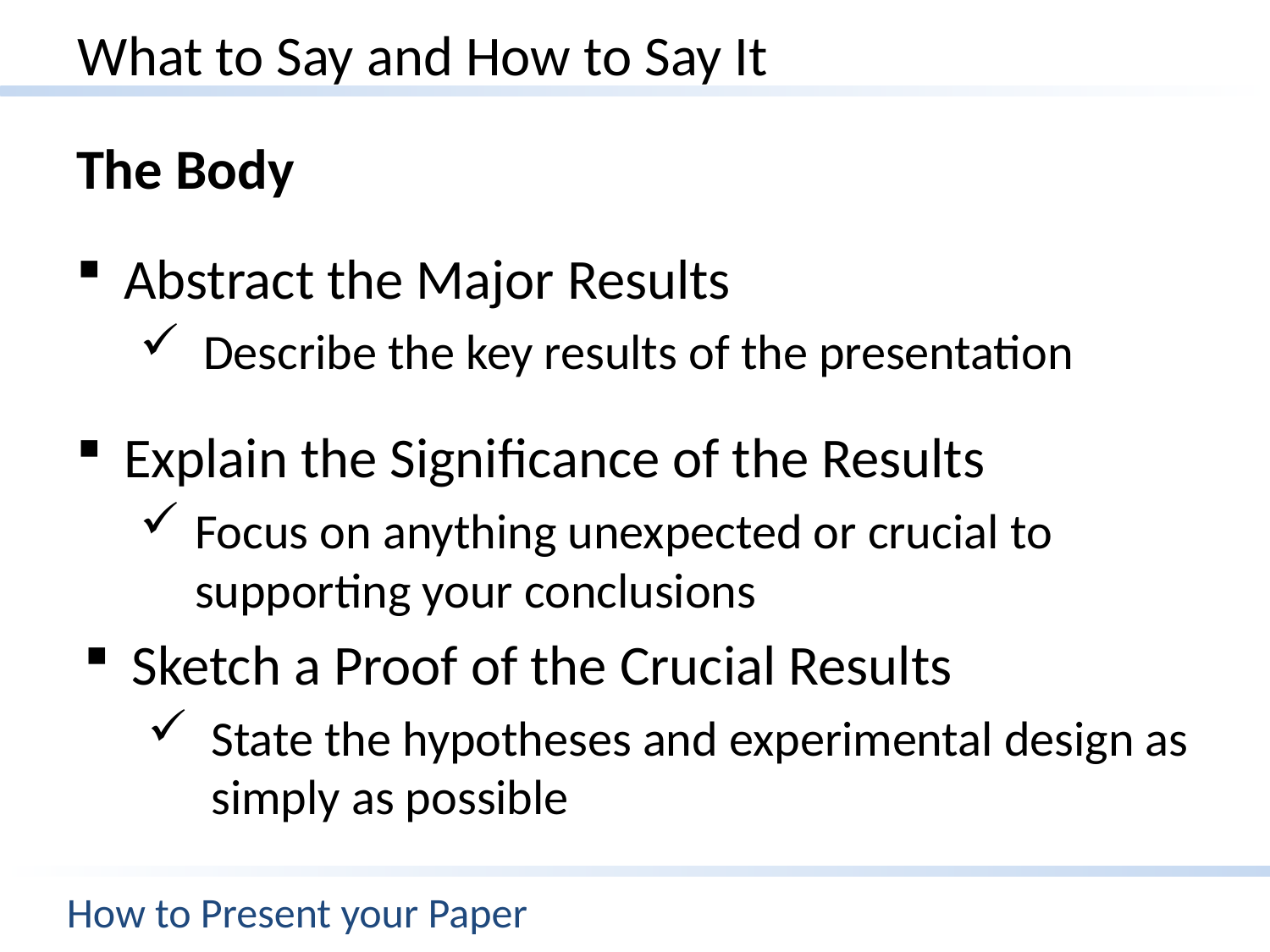

# What to Say and How to Say It

The Body
Abstract the Major Results
Describe the key results of the presentation
Explain the Significance of the Results
Focus on anything unexpected or crucial to supporting your conclusions
Sketch a Proof of the Crucial Results
State the hypotheses and experimental design as simply as possible
How to Present your Paper